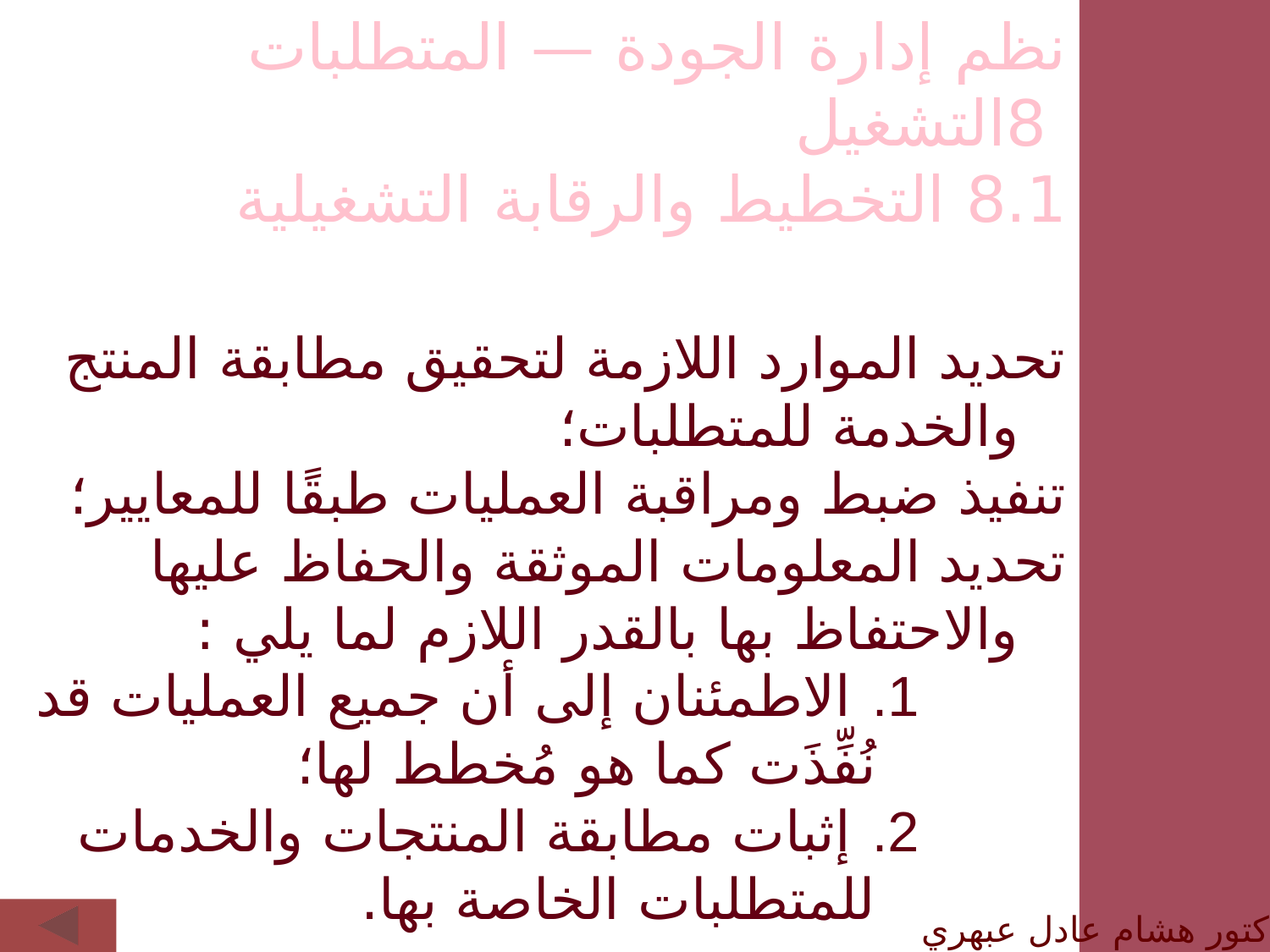

نظم إدارة الجودة — المتطلبات
 8التشغيل
8.1 التخطيط والرقابة التشغيلية

تحديد الموارد اللازمة لتحقيق مطابقة المنتج والخدمة للمتطلبات؛
تنفيذ ضبط ومراقبة العمليات طبقًا للمعايير؛
تحديد المعلومات الموثقة والحفاظ عليها والاحتفاظ بها بالقدر اللازم لما يلي :
 الاطمئنان إلى أن جميع العمليات قد نُفِّذَت كما هو مُخطط لها؛
 إثبات مطابقة المنتجات والخدمات للمتطلبات الخاصة بها.

الدكتور هشام عادل عبهري